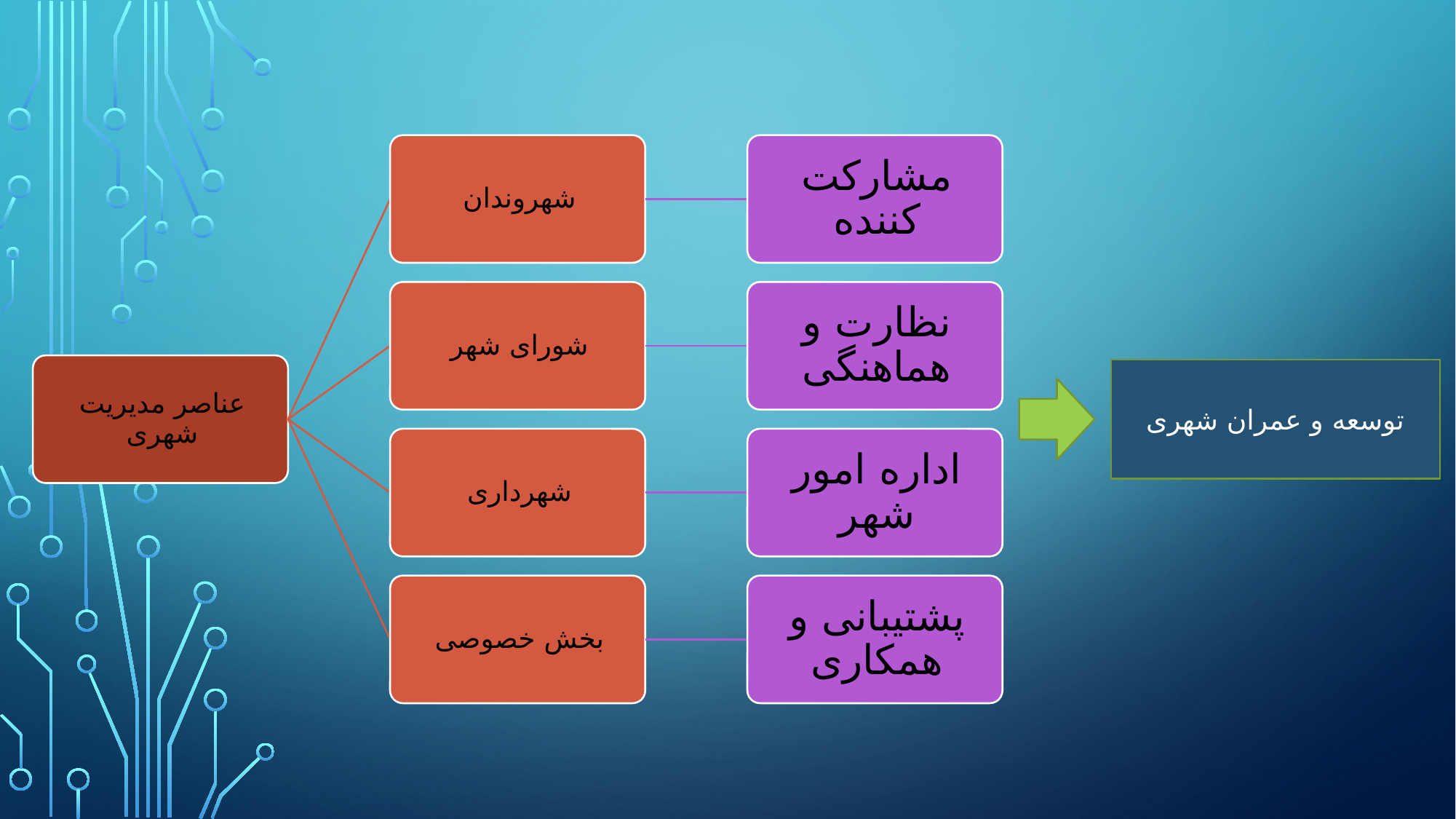

عناصر مدیریت شهری

شهروندان

مشارکت کننده

شورای شهر

نظارت و هماهنگی

شهرداری

اداره امور شهر

بخش خصوصی

پشتیبانی و همکاری
توسعه و عمران شهری